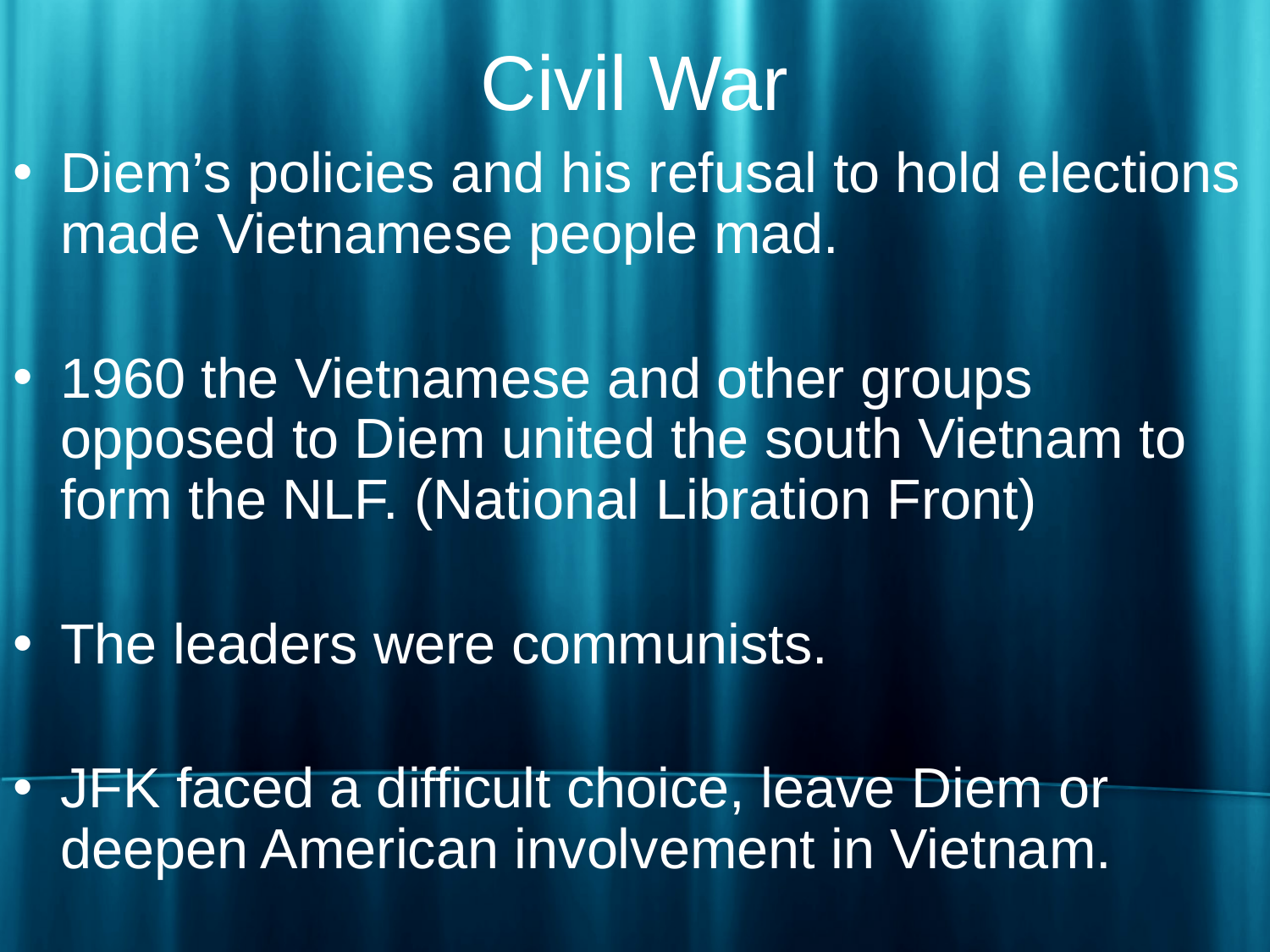

# Civil War
Diem’s policies and his refusal to hold elections made Vietnamese people mad.

1960 the Vietnamese and other groups opposed to Diem united the south Vietnam to form the NLF. (National Libration Front)

The leaders were communists.

JFK faced a difficult choice, leave Diem or deepen American involvement in Vietnam.